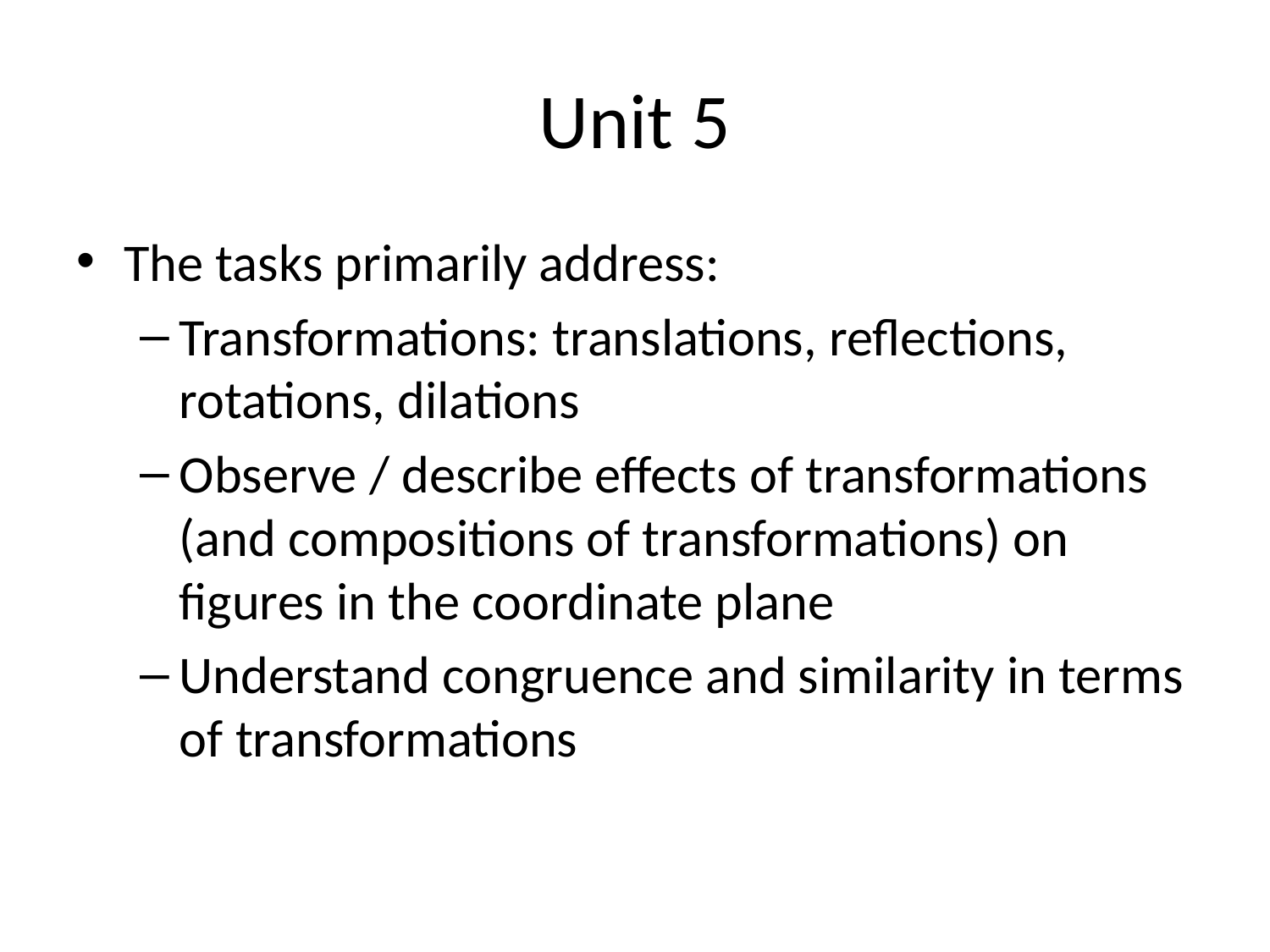

# Unit 5
The tasks primarily address:
Transformations: translations, reflections, rotations, dilations
Observe / describe effects of transformations (and compositions of transformations) on figures in the coordinate plane
Understand congruence and similarity in terms of transformations